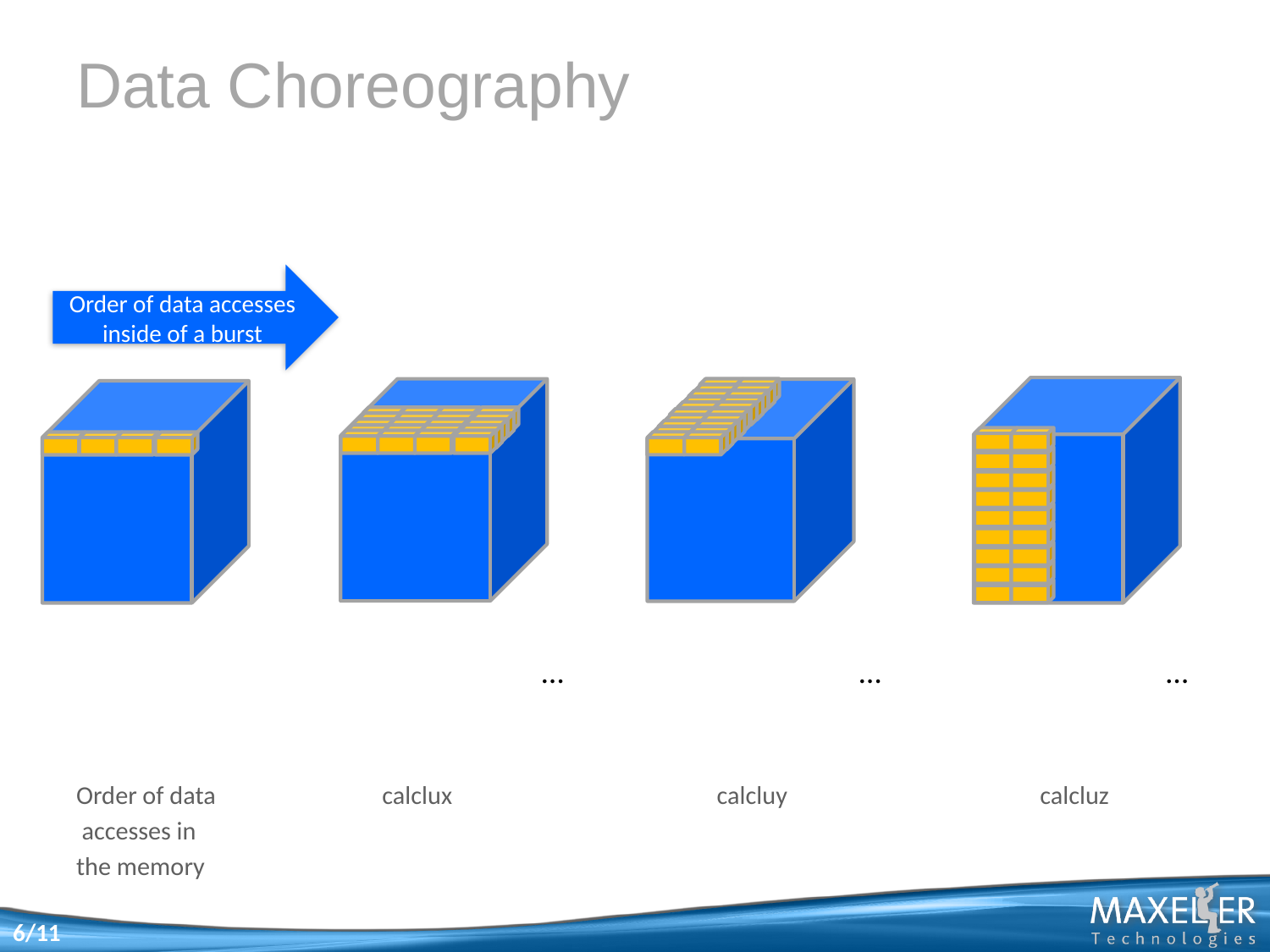

# Data Choreography
Order of data accesses inside of a burst

…
…
…
Order of data
 accesses in
the memory
   calclux

           calcluy

                 calcluz

6/11